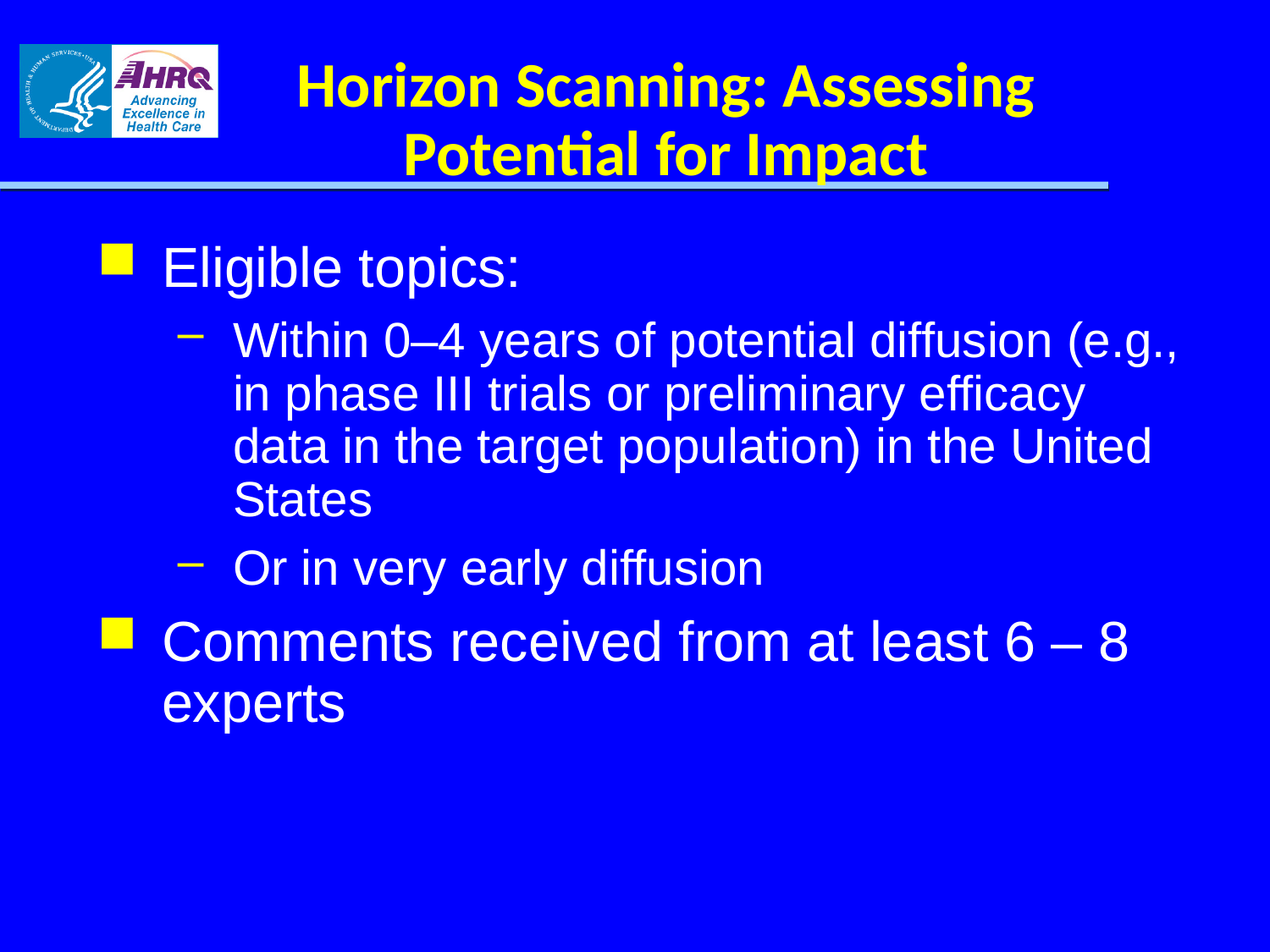

# Horizon Scanning: Assessing Potential for Impact
Eligible topics:
Within 0–4 years of potential diffusion (e.g., in phase III trials or preliminary efficacy data in the target population) in the United States
Or in very early diffusion
Comments received from at least 6 – 8 experts